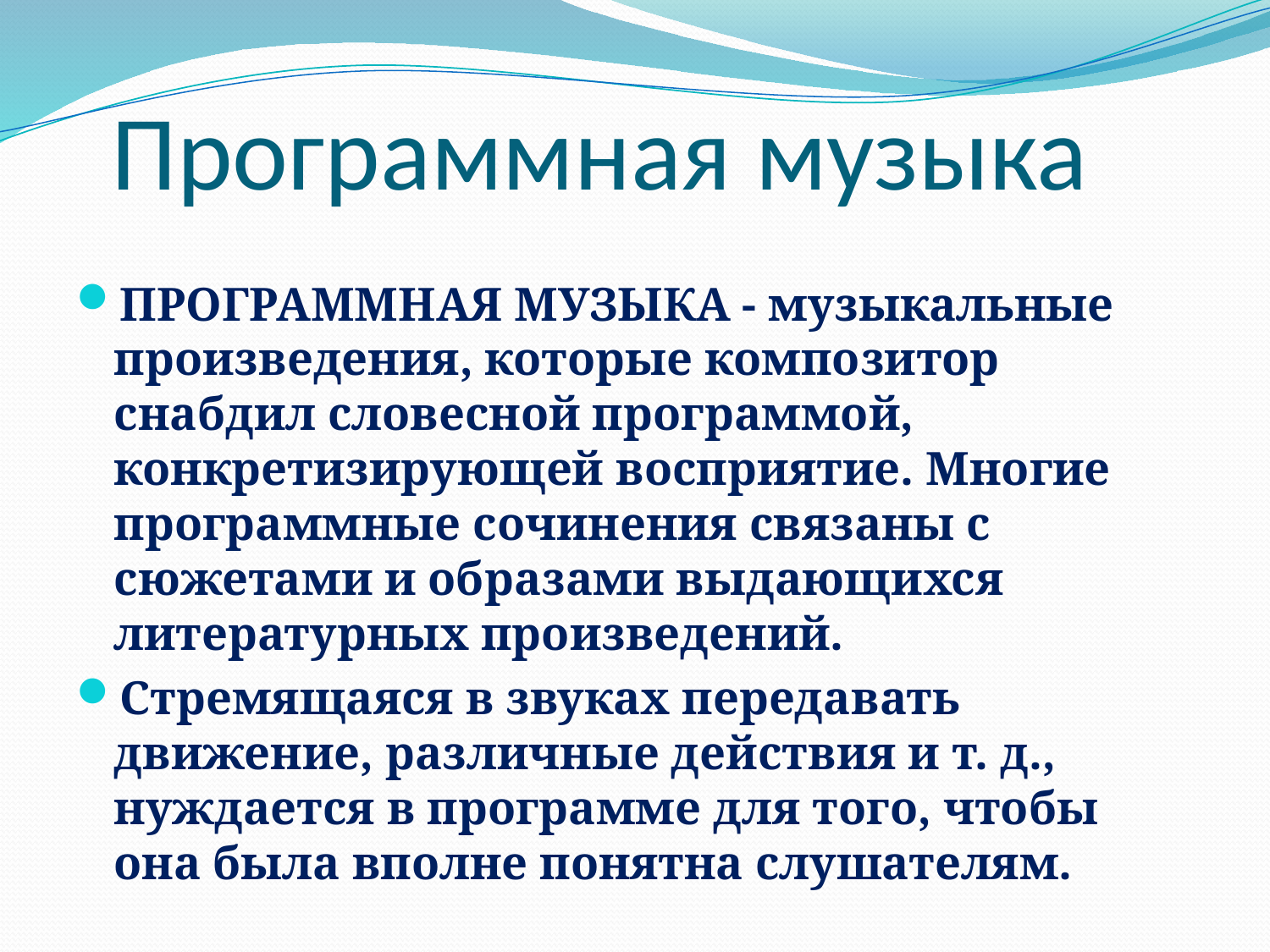

# Программная музыка
ПРОГРАММНАЯ МУЗЫКА - музыкальные произведения, которые композитор снабдил словесной программой, конкретизирующей восприятие. Многие программные сочинения связаны с сюжетами и образами выдающихся литературных произведений.
Стремящаяся в звуках передавать движение, различные действия и т. д., нуждается в программе для того, чтобы она была вполне понятна слушателям.